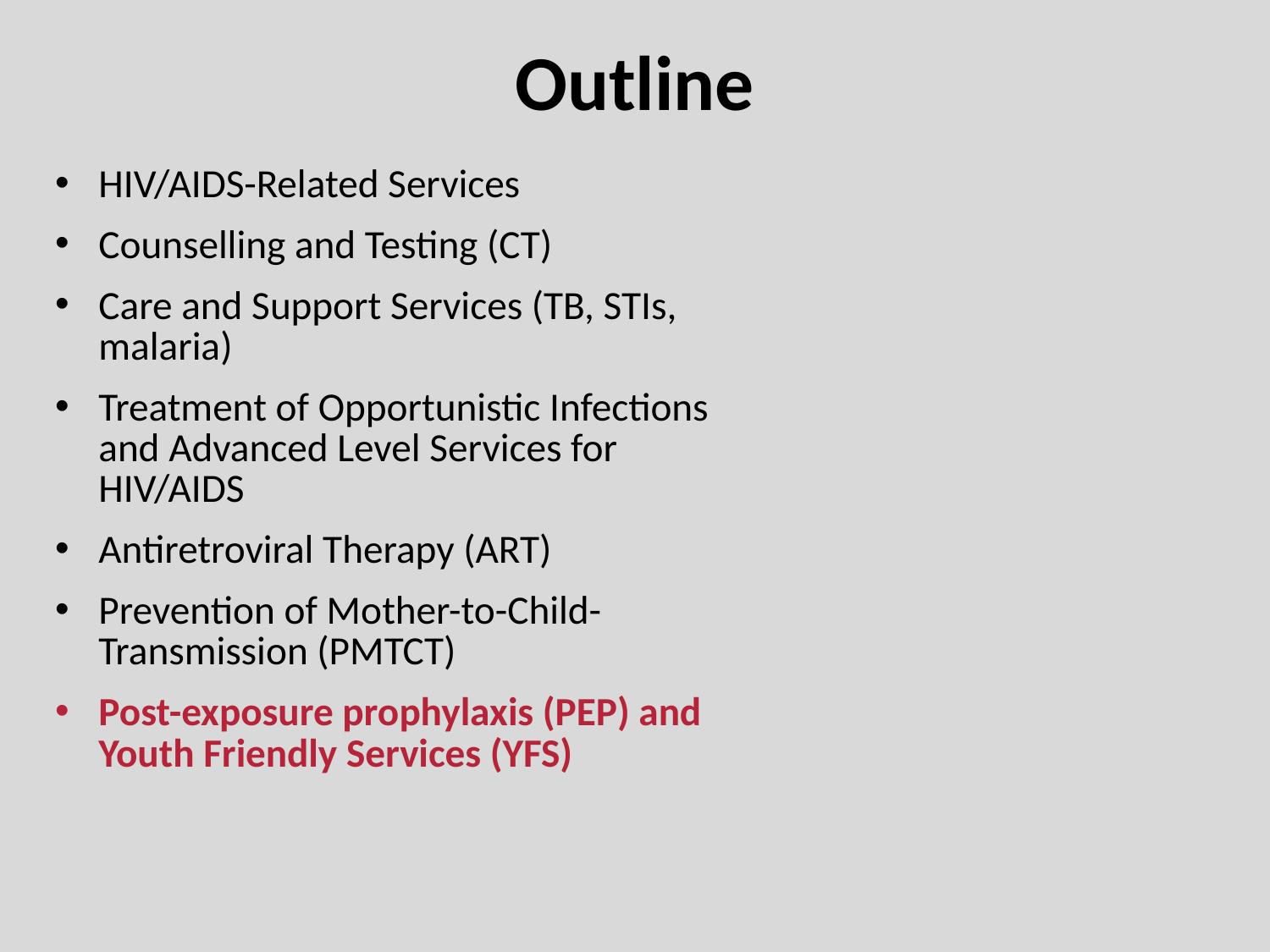

# Outline
HIV/AIDS-Related Services
Counselling and Testing (CT)
Care and Support Services (TB, STIs, malaria)
Treatment of Opportunistic Infections and Advanced Level Services for HIV/AIDS
Antiretroviral Therapy (ART)
Prevention of Mother-to-Child-Transmission (PMTCT)
Post-exposure prophylaxis (PEP) and Youth Friendly Services (YFS)